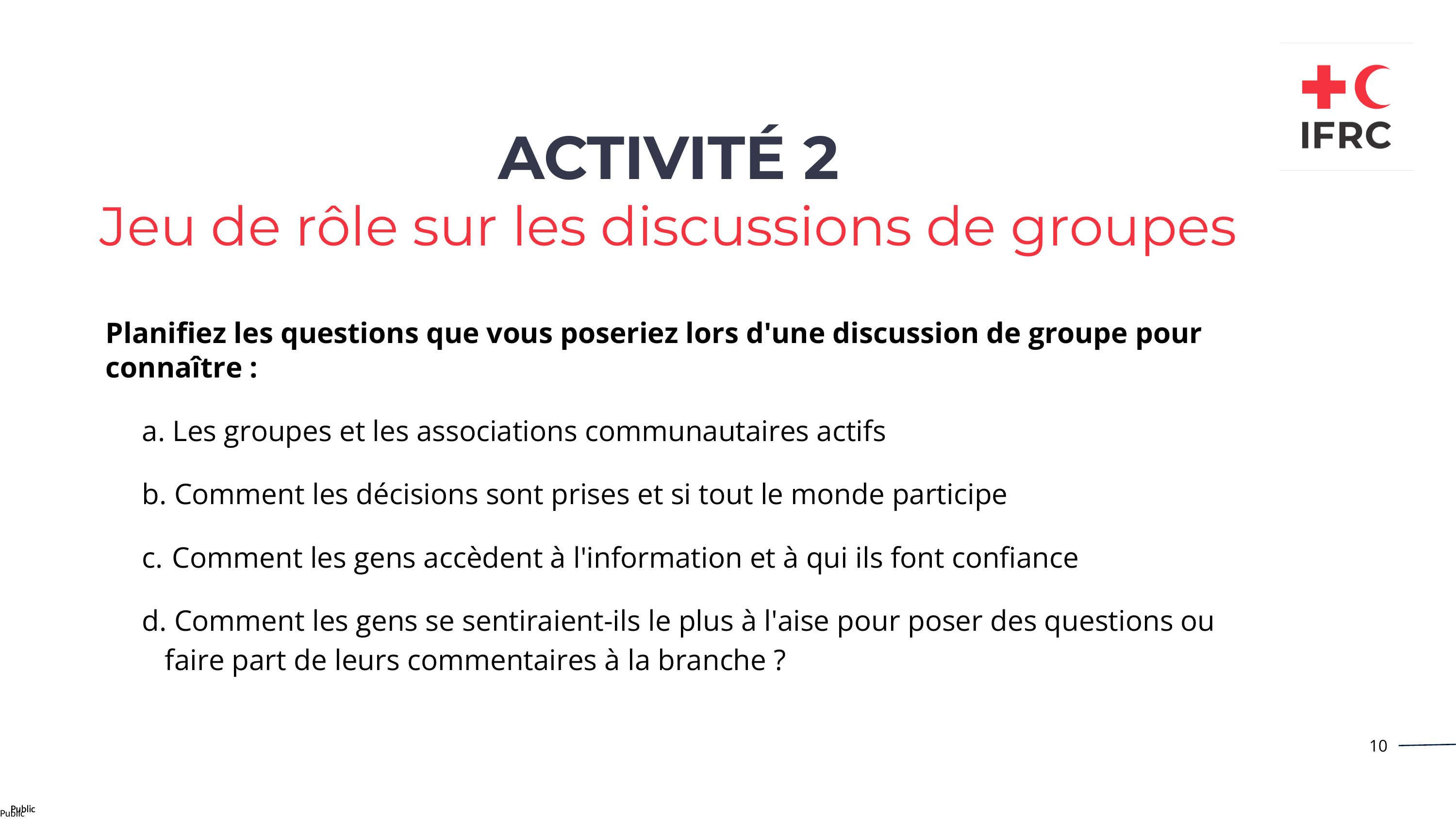

ACTIVITÉ 2
Jeu de rôle sur les discussions de groupes

Planifiez les questions que vous poseriez lors d'une discussion de groupe pour connaître :
 Les groupes et les associations communautaires actifs
 Comment les décisions sont prises et si tout le monde participe
 Comment les gens accèdent à l'information et à qui ils font confiance
 Comment les gens se sentiraient-ils le plus à l'aise pour poser des questions ou faire part de leurs commentaires à la branche ?